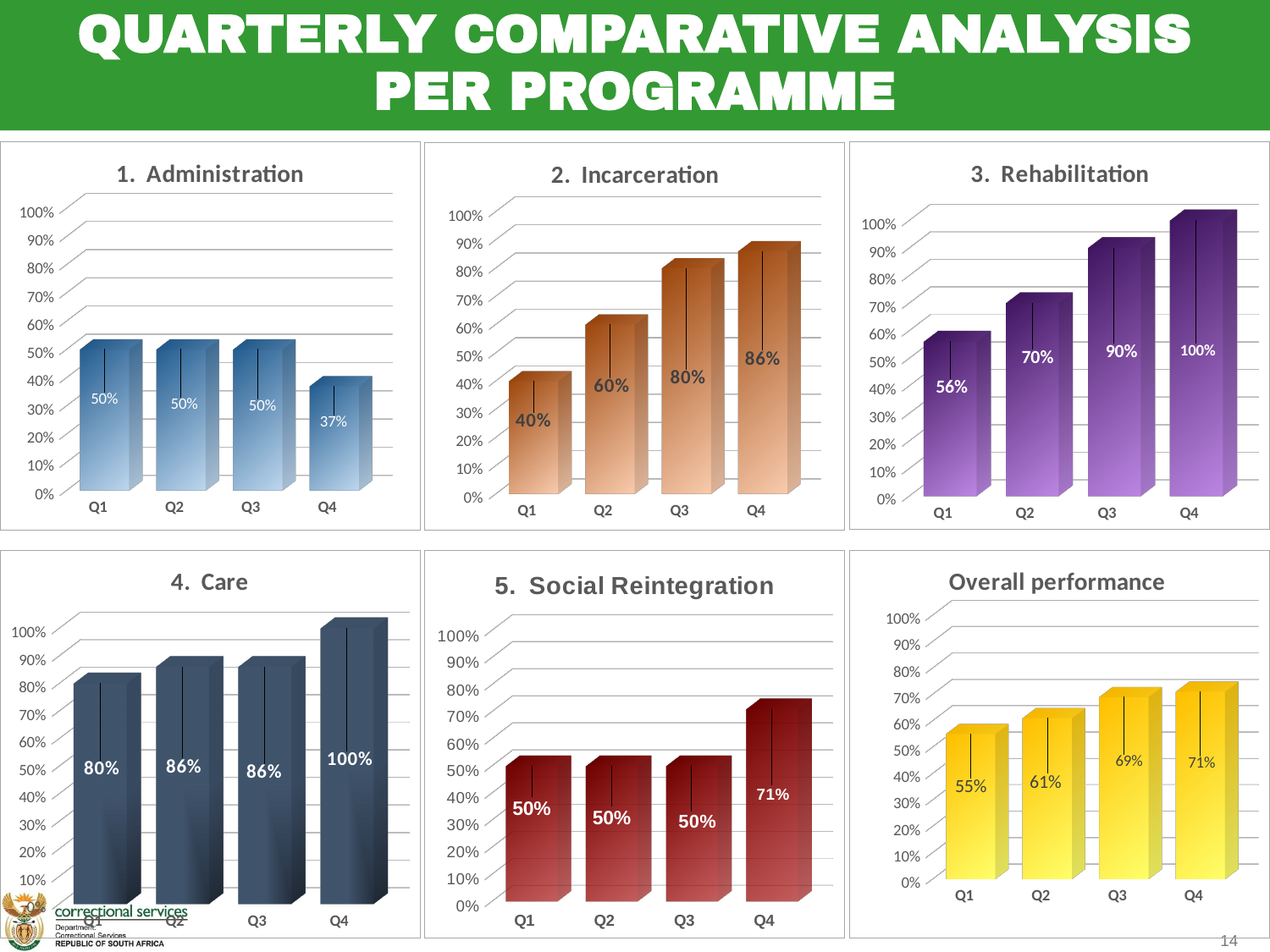

QUARTERLY COMPARATIVE ANALYSIS PER PROGRAMME

[unsupported chart]

[unsupported chart]

[unsupported chart]

[unsupported chart]

[unsupported chart]

[unsupported chart]